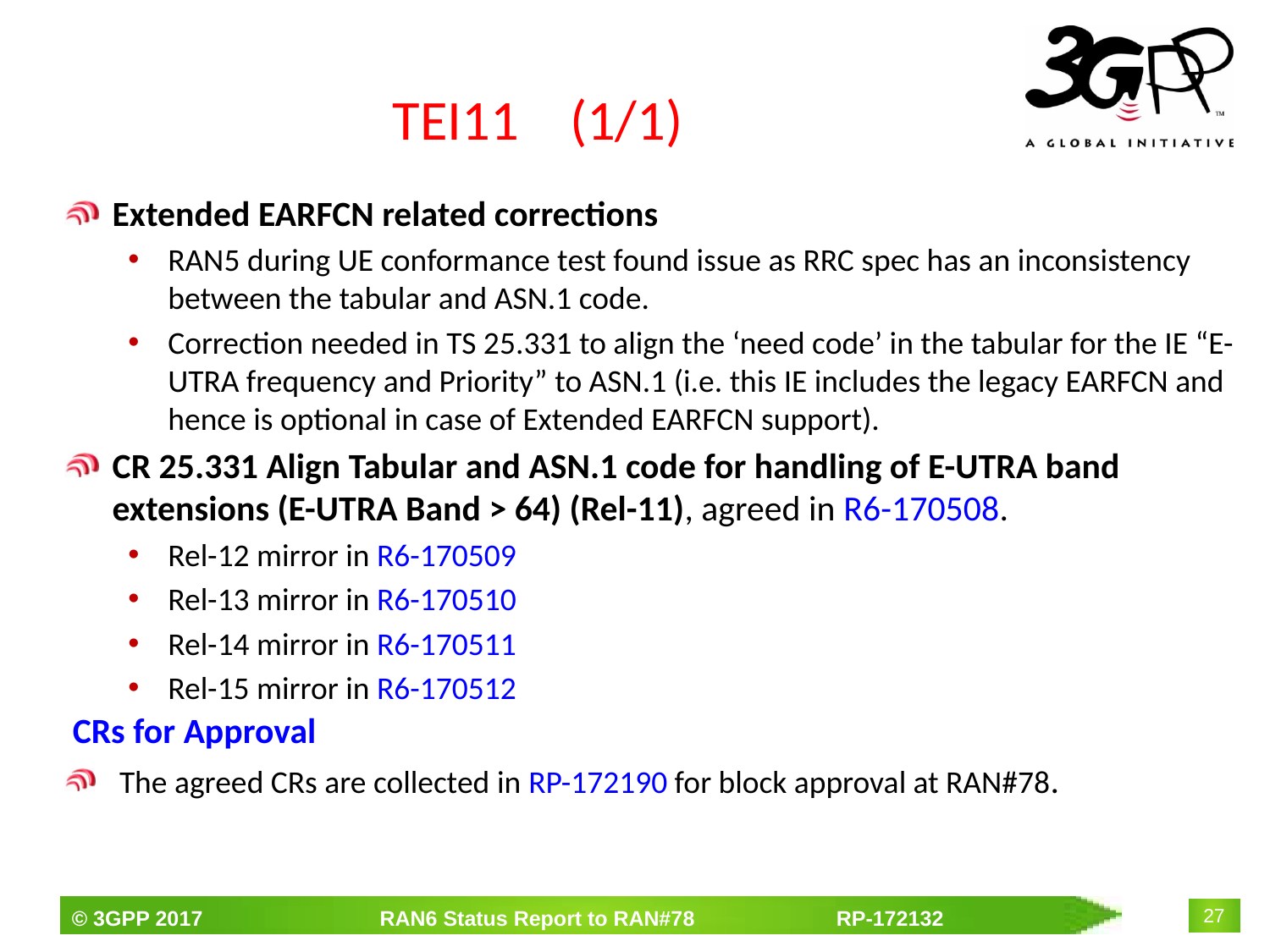

# TEI11    (1/1)
Extended EARFCN related corrections
RAN5 during UE conformance test found issue as RRC spec has an inconsistency between the tabular and ASN.1 code.
Correction needed in TS 25.331 to align the ‘need code’ in the tabular for the IE “E-UTRA frequency and Priority” to ASN.1 (i.e. this IE includes the legacy EARFCN and hence is optional in case of Extended EARFCN support).
CR 25.331 Align Tabular and ASN.1 code for handling of E-UTRA band extensions (E-UTRA Band > 64) (Rel-11), agreed in R6-170508.
Rel-12 mirror in R6-170509
Rel-13 mirror in R6-170510
Rel-14 mirror in R6-170511
Rel-15 mirror in R6-170512
CRs for Approval
 The agreed CRs are collected in RP-172190 for block approval at RAN#78.